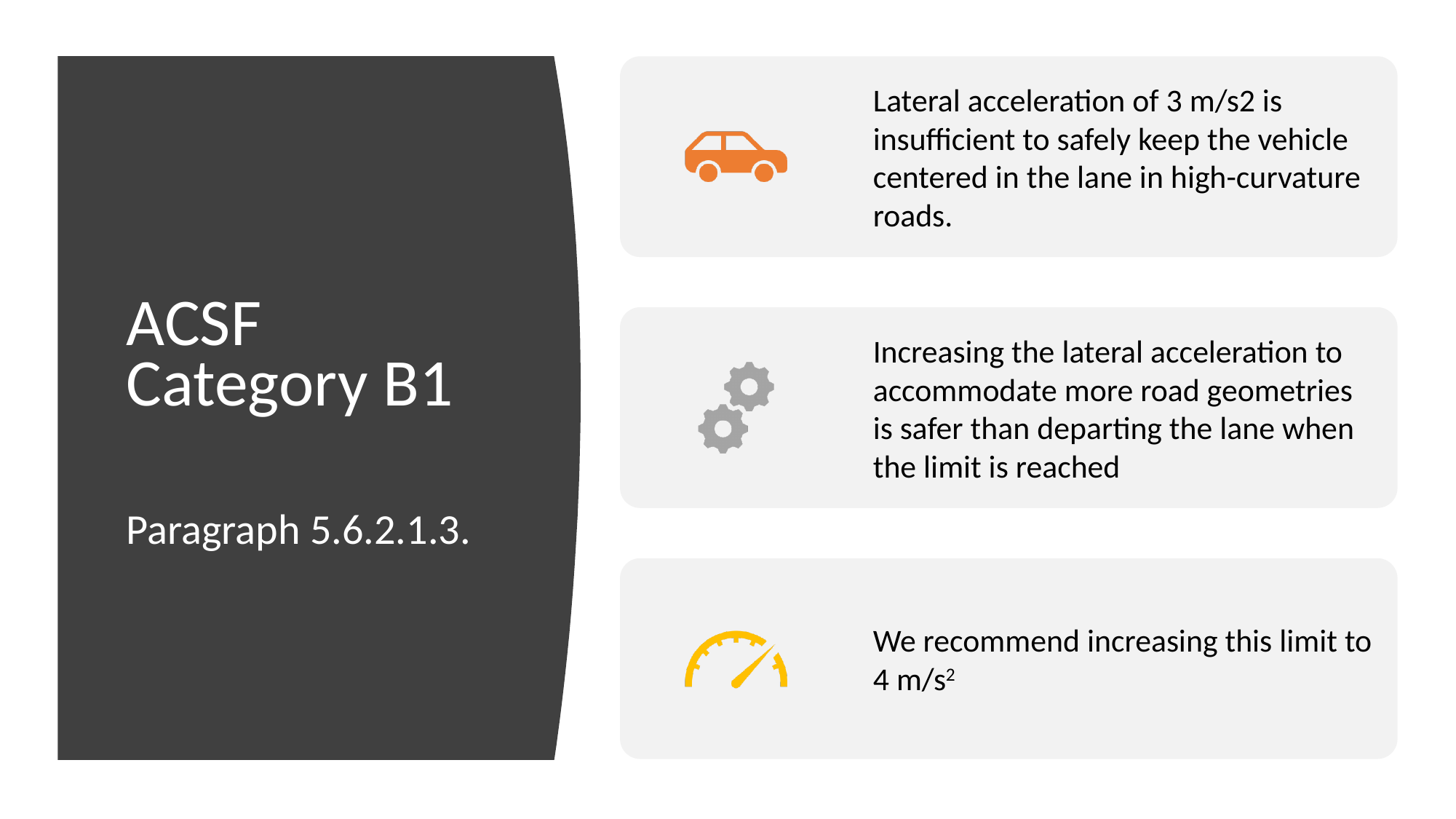

Lateral acceleration of 3 m/s2 is insufficient to safely keep the vehicle centered in the lane in high-curvature roads.
Increasing the lateral acceleration to accommodate more road geometries is safer than departing the lane when the limit is reached
We recommend increasing this limit to 4 m/s2

ACSF Category B1

Paragraph 5.6.2.1.3.